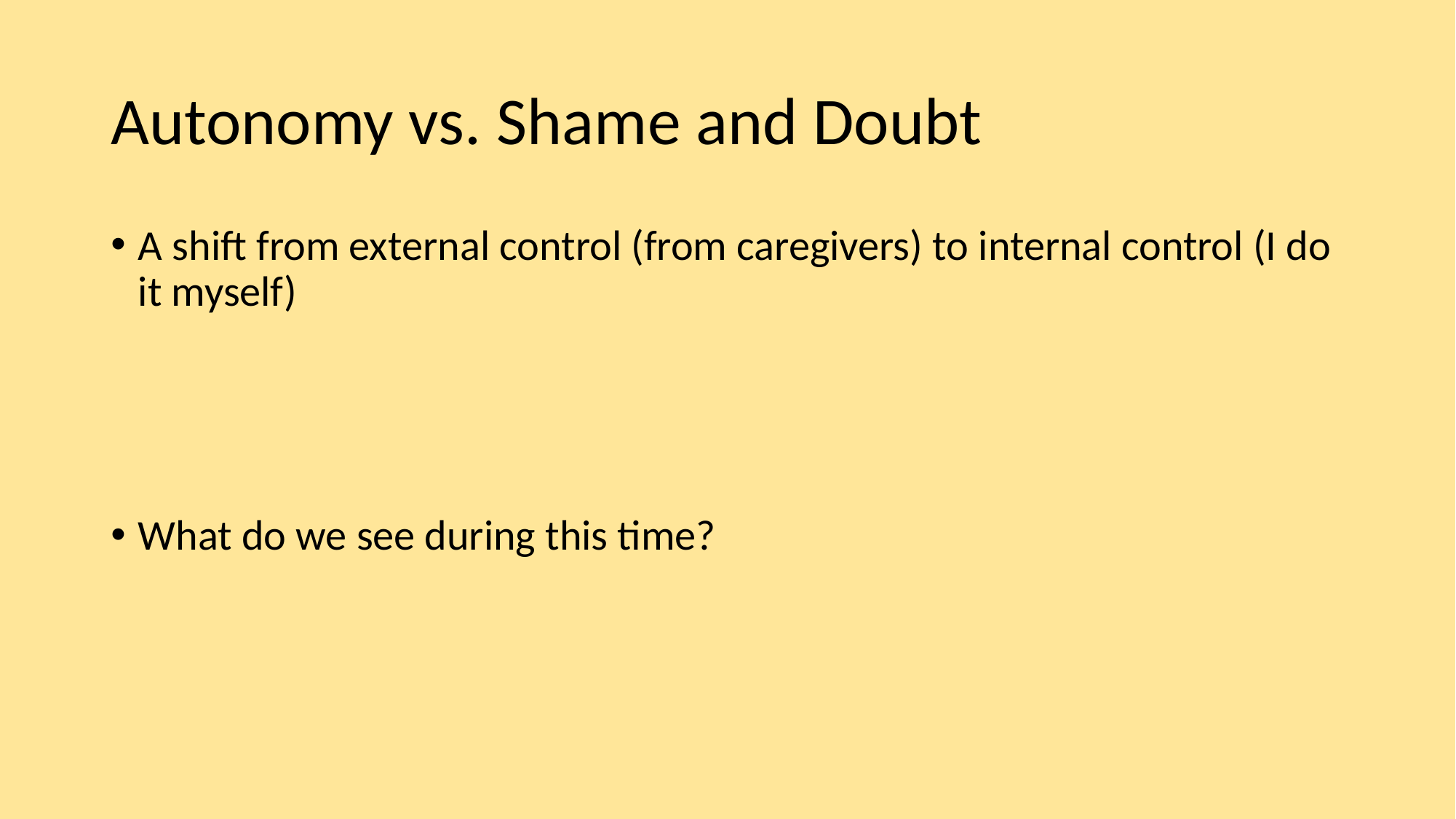

# Autonomy vs. Shame and Doubt
A shift from external control (from caregivers) to internal control (I do it myself)

What do we see during this time?